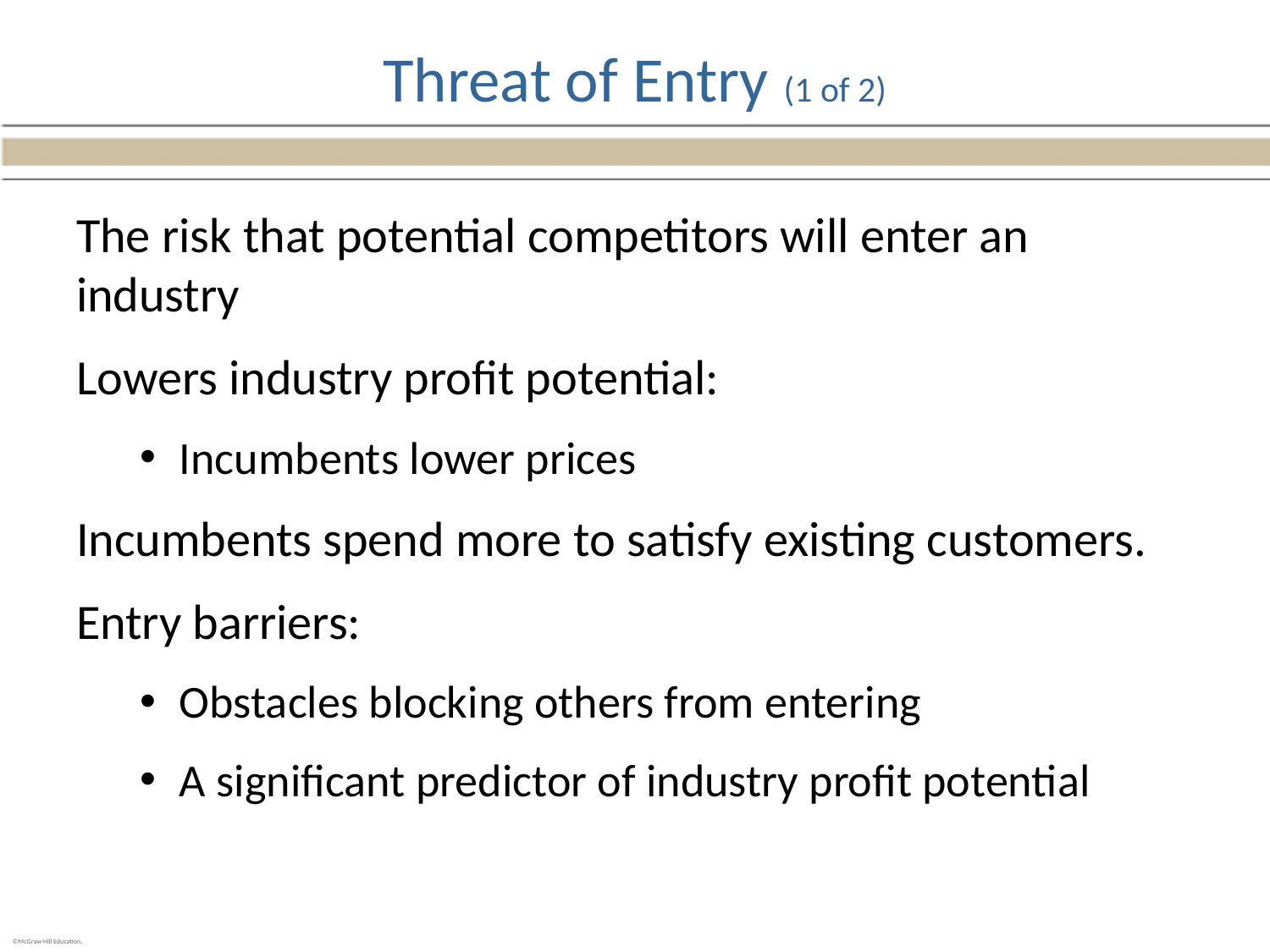

# Threat of Entry (1 of 2)
The risk that potential competitors will enter an industry
Lowers industry profit potential:
Incumbents lower prices
Incumbents spend more to satisfy existing customers.
Entry barriers:
Obstacles blocking others from entering
A significant predictor of industry profit potential